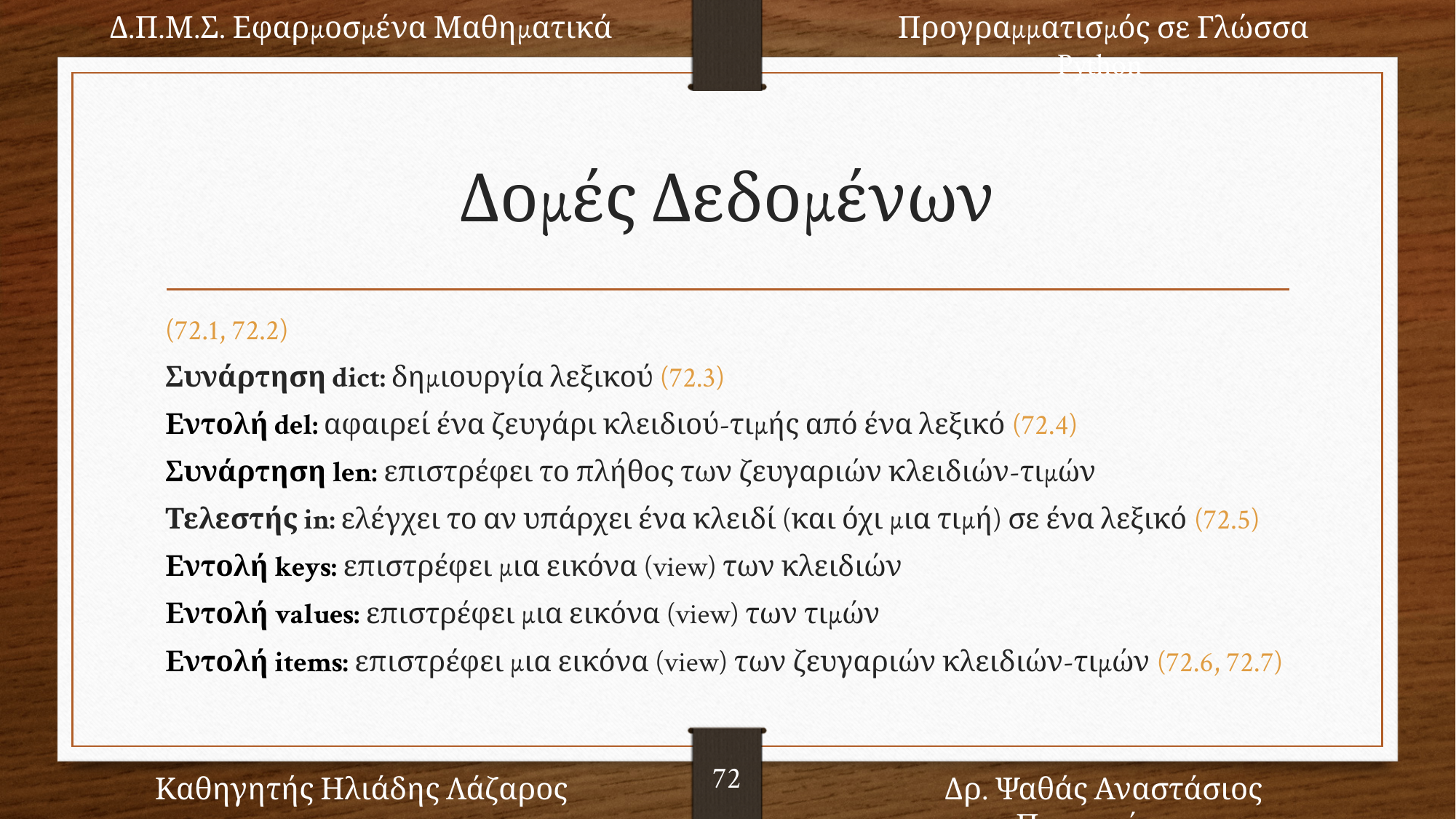

Δ.Π.Μ.Σ. Εφαρμοσμένα Μαθηματικά
Προγραμματισμός σε Γλώσσα Python
72
Καθηγητής Ηλιάδης Λάζαρος
Δρ. Ψαθάς Αναστάσιος Παναγιώτης
# Δομές Δεδομένων
(72.1, 72.2)
Συνάρτηση dict: δημιουργία λεξικού (72.3)
Εντολή del: αφαιρεί ένα ζευγάρι κλειδιού-τιμής από ένα λεξικό (72.4)
Συνάρτηση len: επιστρέφει το πλήθος των ζευγαριών κλειδιών-τιμών
Τελεστής in: ελέγχει το αν υπάρχει ένα κλειδί (και όχι μια τιμή) σε ένα λεξικό (72.5)
Εντολή keys: επιστρέφει μια εικόνα (view) των κλειδιών
Εντολή values: επιστρέφει μια εικόνα (view) των τιμών
Εντολή items: επιστρέφει μια εικόνα (view) των ζευγαριών κλειδιών-τιμών (72.6, 72.7)